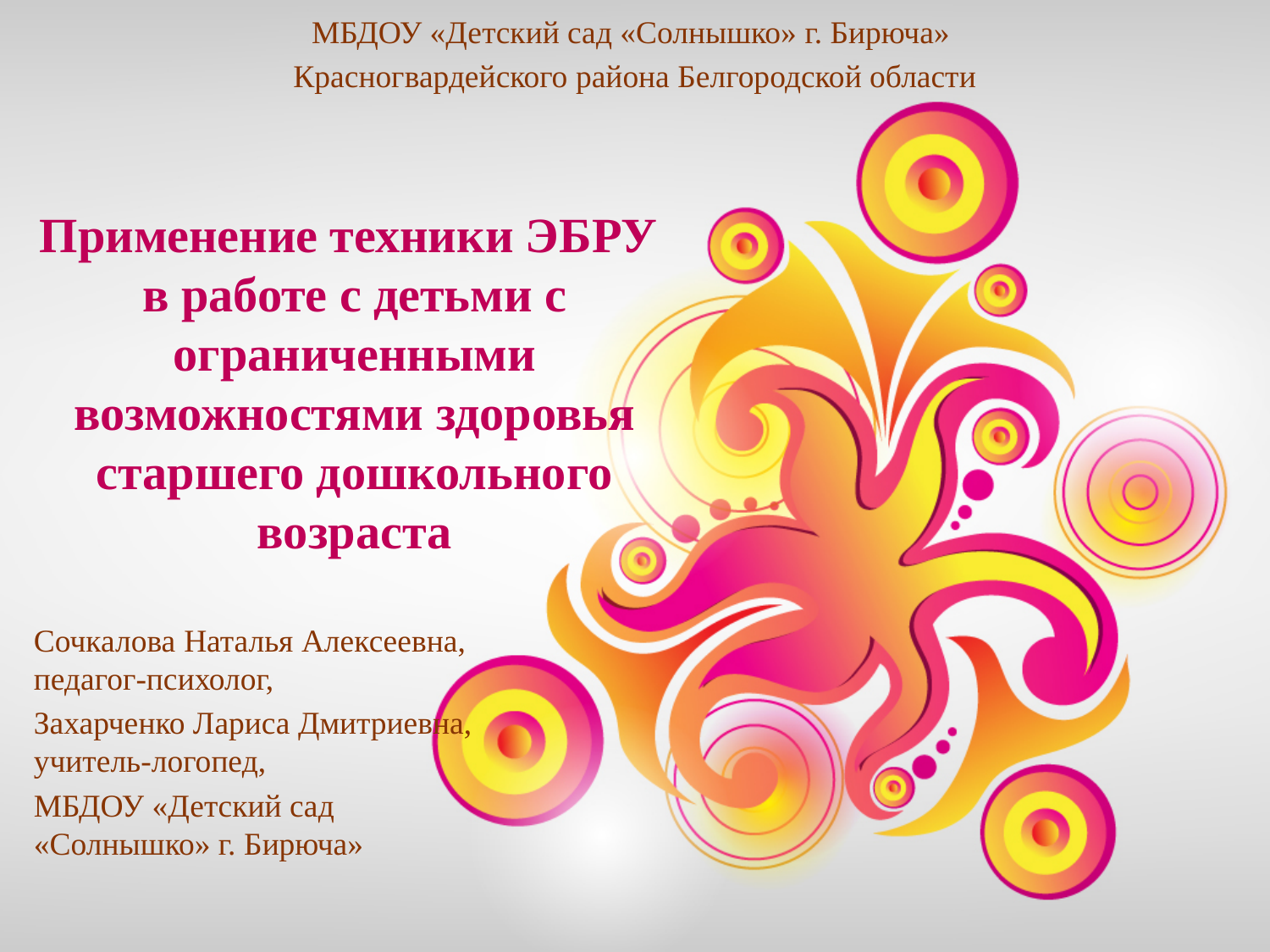

МБДОУ «Детский сад «Солнышко» г. Бирюча»
Красногвардейского района Белгородской области
# Применение техники ЭБРУ в работе с детьми с ограниченными возможностями здоровья старшего дошкольного возраста
Сочкалова Наталья Алексеевна, педагог-психолог,
Захарченко Лариса Дмитриевна, учитель-логопед,
МБДОУ «Детский сад «Солнышко» г. Бирюча»